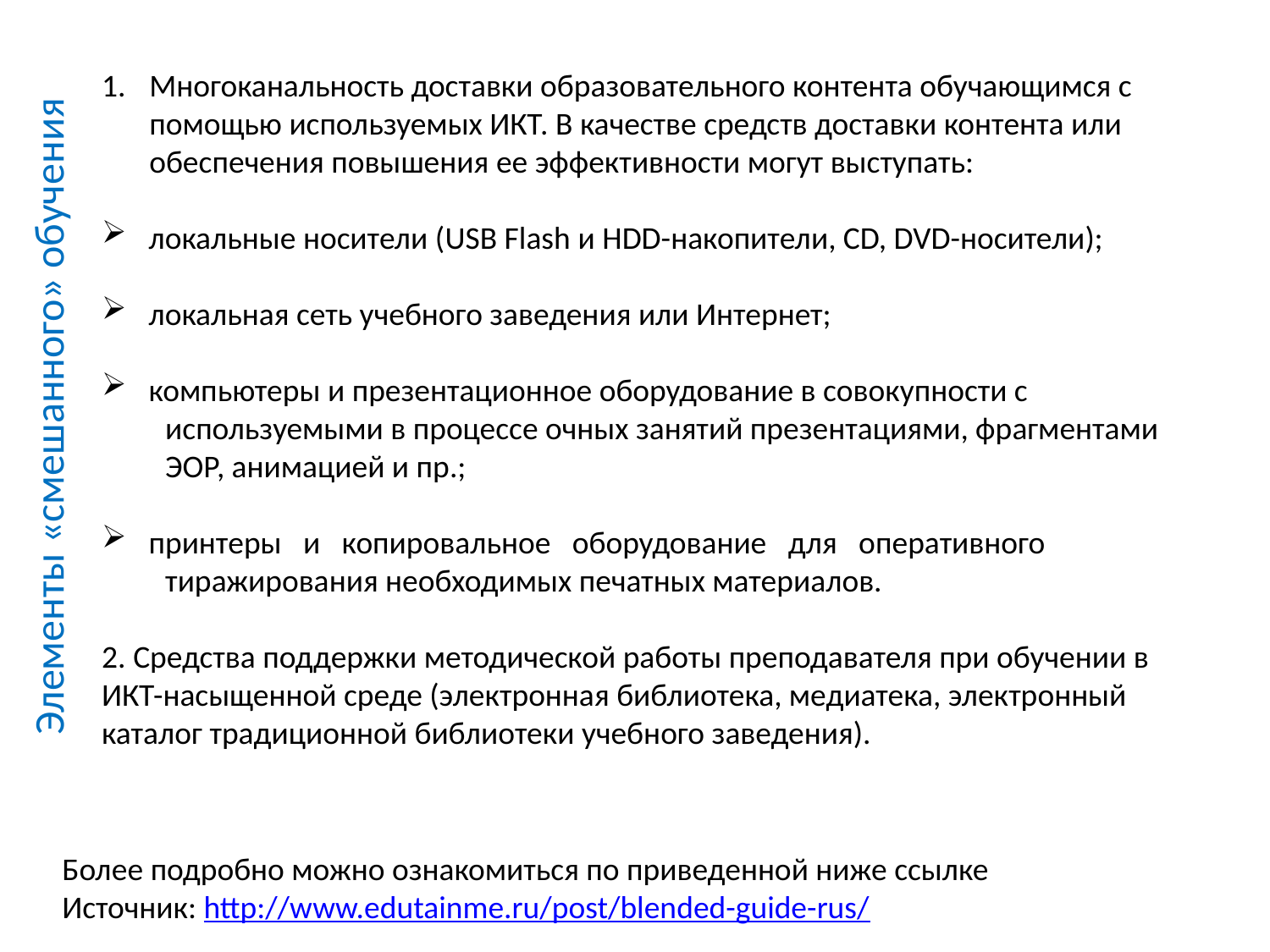

Многоканальность доставки образовательного контента обучающимся с помощью используемых ИКТ. В качестве средств доставки контента или обеспечения повышения ее эффективности могут выступать:

   локальные носители (USB Flash и HDD-накопители, CD, DVD-носители);

   локальная сеть учебного заведения или Интернет;

   компьютеры и презентационное оборудование в совокупности с используемыми в процессе очных занятий презентациями, фрагментами ЭОР, анимацией и пр.;

   принтеры   и   копировальное   оборудование   для   оперативного   тиражирования необходимых печатных материалов.

2. Средства поддержки методической работы преподавателя при обучении в ИКТ-насыщенной среде (электронная библиотека, медиатека, электронный каталог традиционной библиотеки учебного заведения).
Элементы «смешанного» обучения
Более подробно можно ознакомиться по приведенной ниже ссылке
Источник: http://www.edutainme.ru/post/blended-guide-rus/